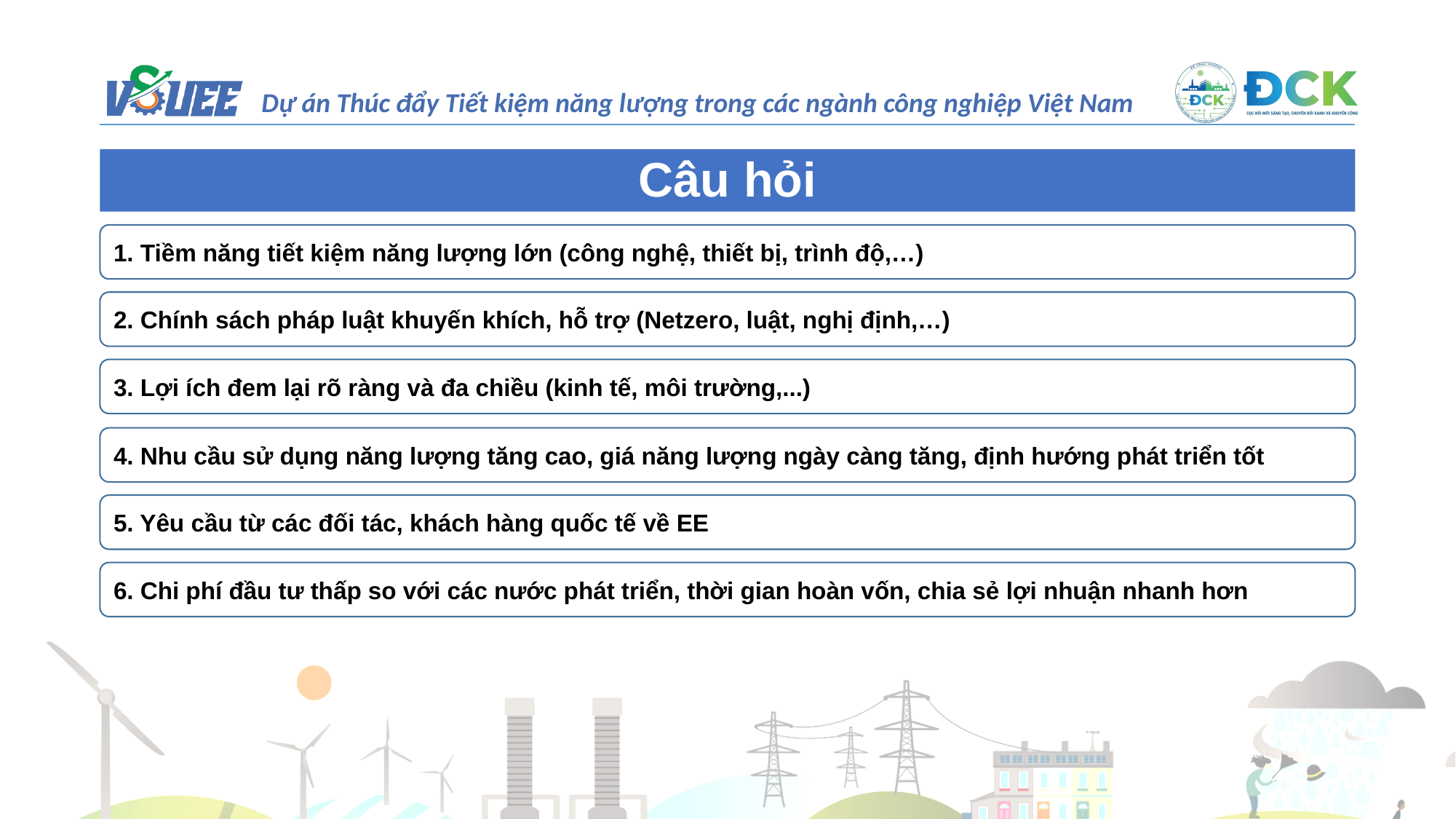

Câu hỏi
1. Tiềm năng tiết kiệm năng lượng lớn (công nghệ, thiết bị, trình độ,…)
2. Chính sách pháp luật khuyến khích, hỗ trợ (Netzero, luật, nghị định,…)
3. Lợi ích đem lại rõ ràng và đa chiều (kinh tế, môi trường,...)
4. Nhu cầu sử dụng năng lượng tăng cao, giá năng lượng ngày càng tăng, định hướng phát triển tốt
5. Yêu cầu từ các đối tác, khách hàng quốc tế về EE
6. Chi phí đầu tư thấp so với các nước phát triển, thời gian hoàn vốn, chia sẻ lợi nhuận nhanh hơn